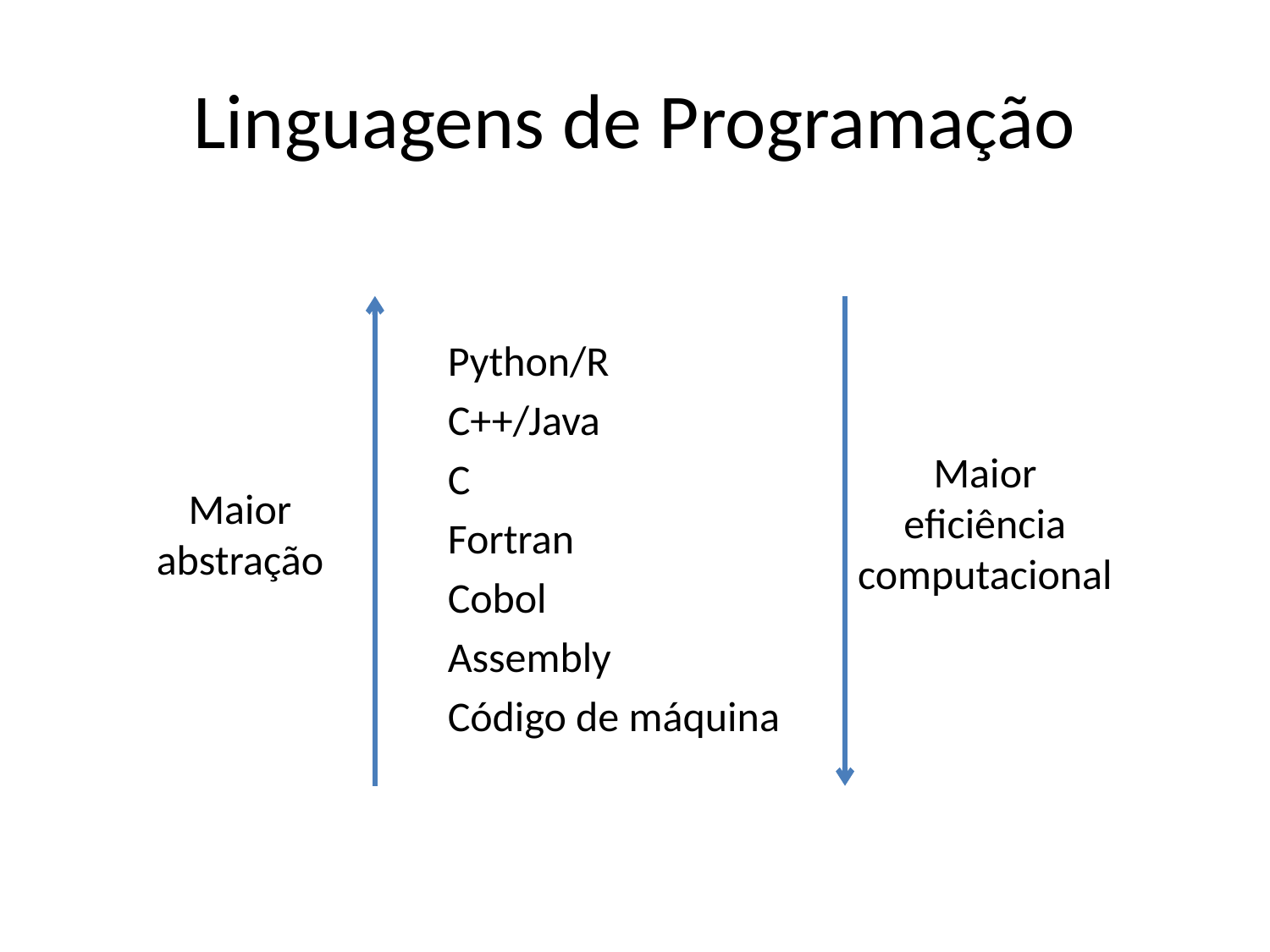

# Linguagens de Programação
Python/R
C++/Java
C
Fortran
Cobol
Assembly
Código de máquina
Maior eficiência
computacional
Maior abstração